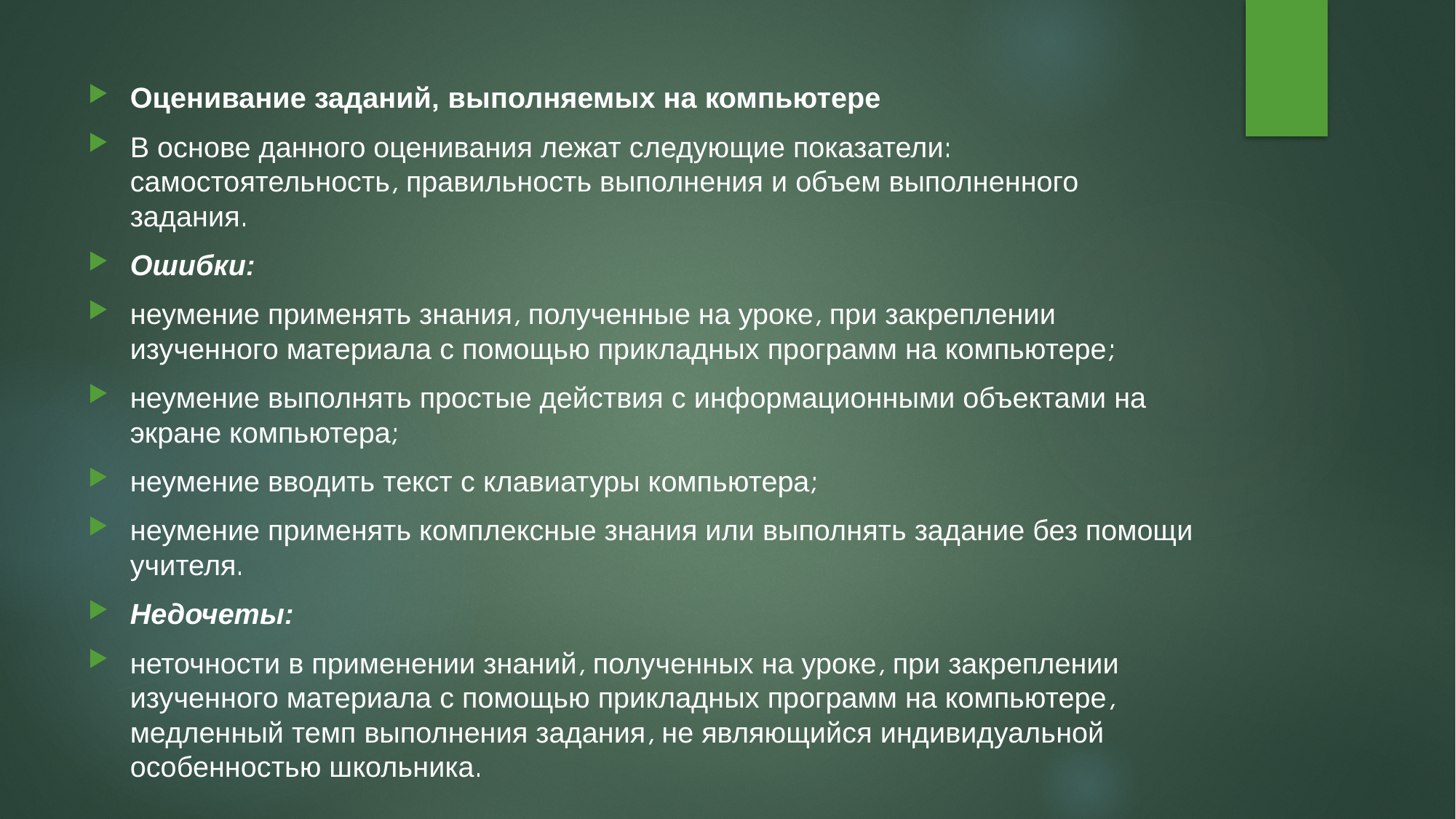

Оценивание заданий, выполняемых на компьютере
В основе данного оценивания лежат следующие показатели: самостоятельность, правильность выполнения и объем выполненного задания.
Ошибки:
неумение применять знания, полученные на уроке, при закреплении изученного материала с помощью прикладных программ на компьютере;
неумение выполнять простые действия с информационными объектами на экране компьютера;
неумение вводить текст с клавиатуры компьютера;
неумение применять комплексные знания или выполнять задание без помощи учителя.
Недочеты:
неточности в применении знаний, полученных на уроке, при закреплении изученного материала с помощью прикладных программ на компьютере, медленный темп выполнения задания, не являющийся индивидуальной особенностью школьника.